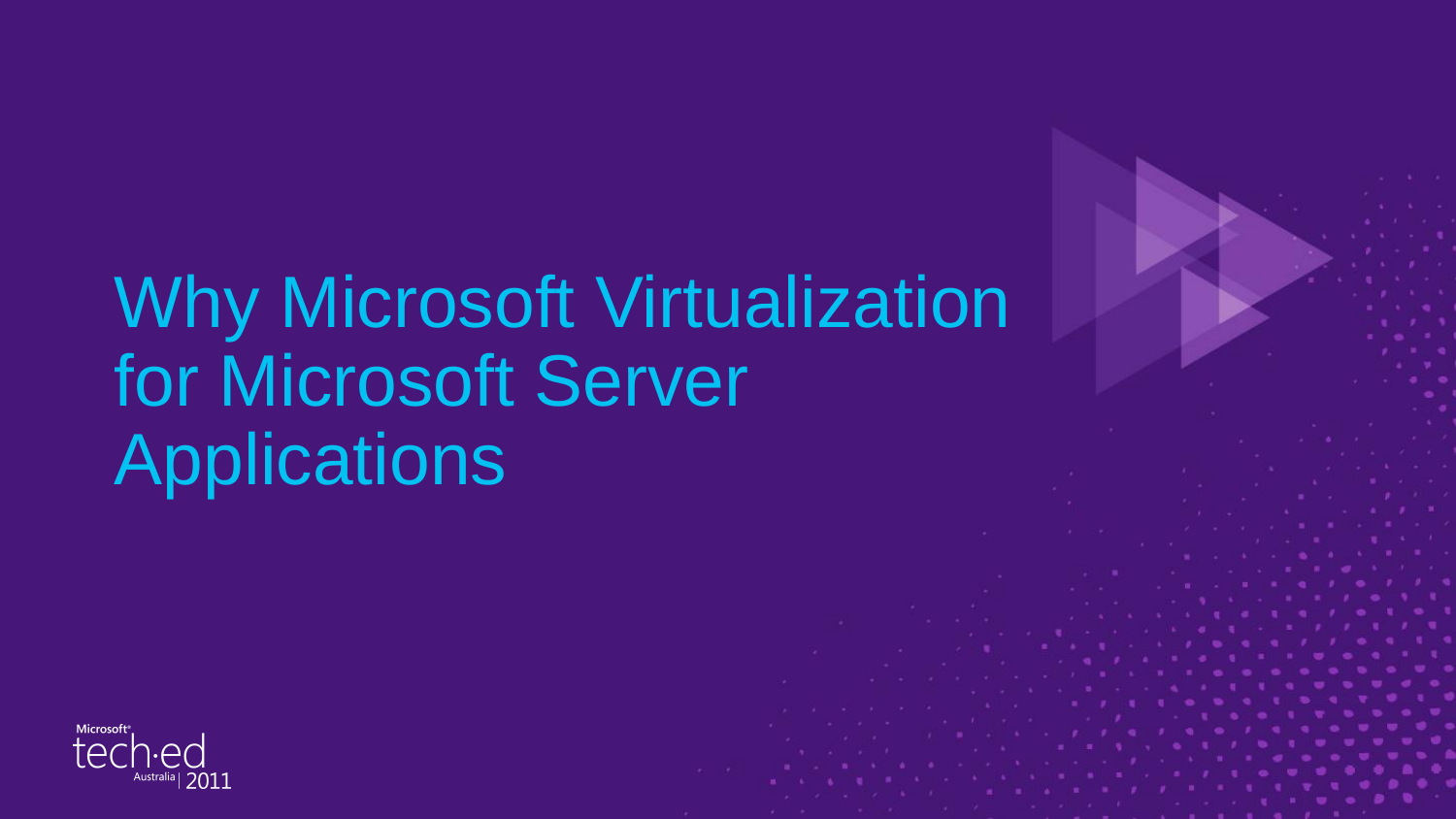

# Why Microsoft Virtualization for Microsoft Server Applications